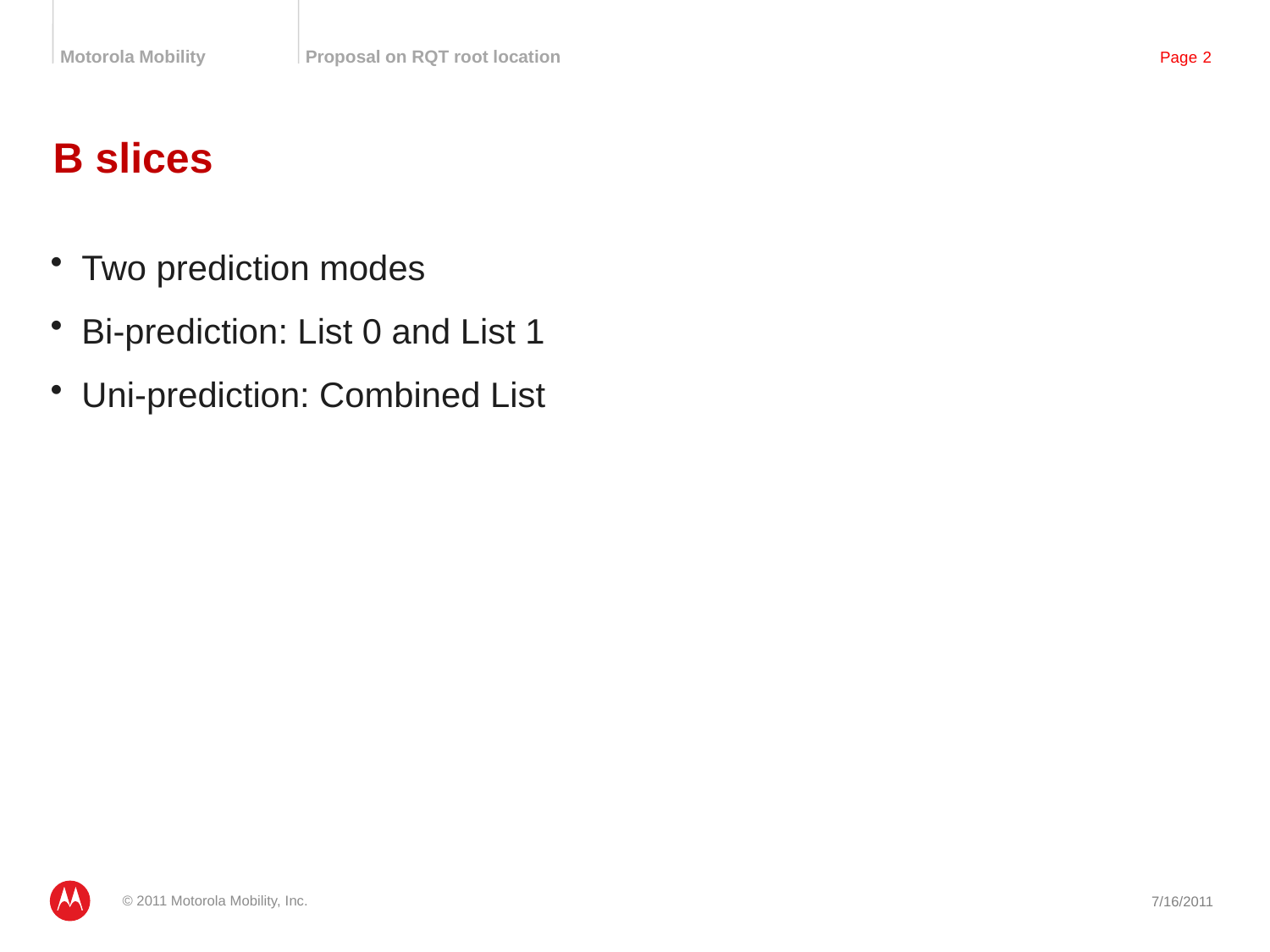

# B slices
Two prediction modes
Bi-prediction: List 0 and List 1
Uni-prediction: Combined List
© 2011 Motorola Mobility, Inc.
7/16/2011